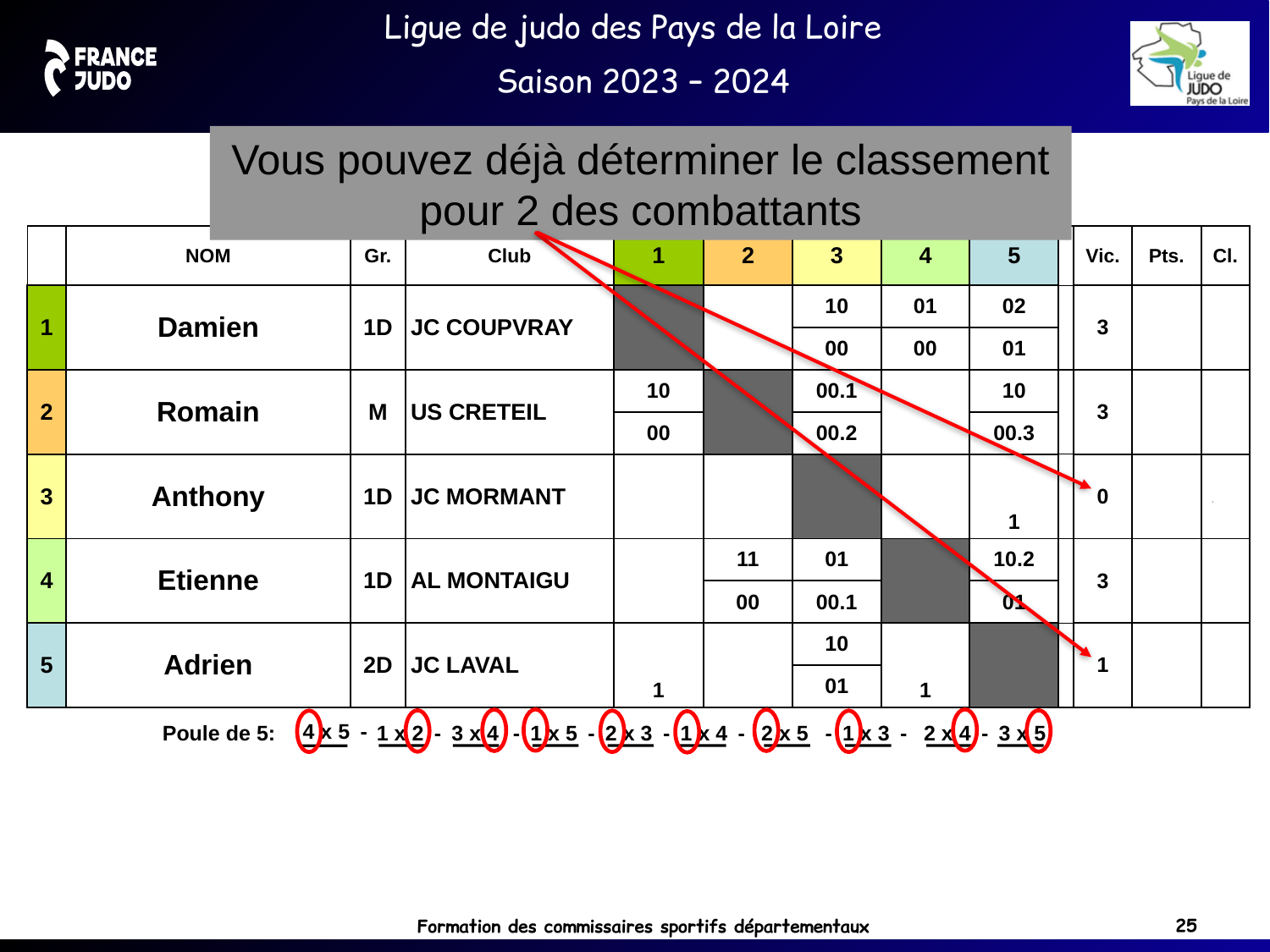

Vous pouvez déjà déterminer le classement pour 2 des combattants